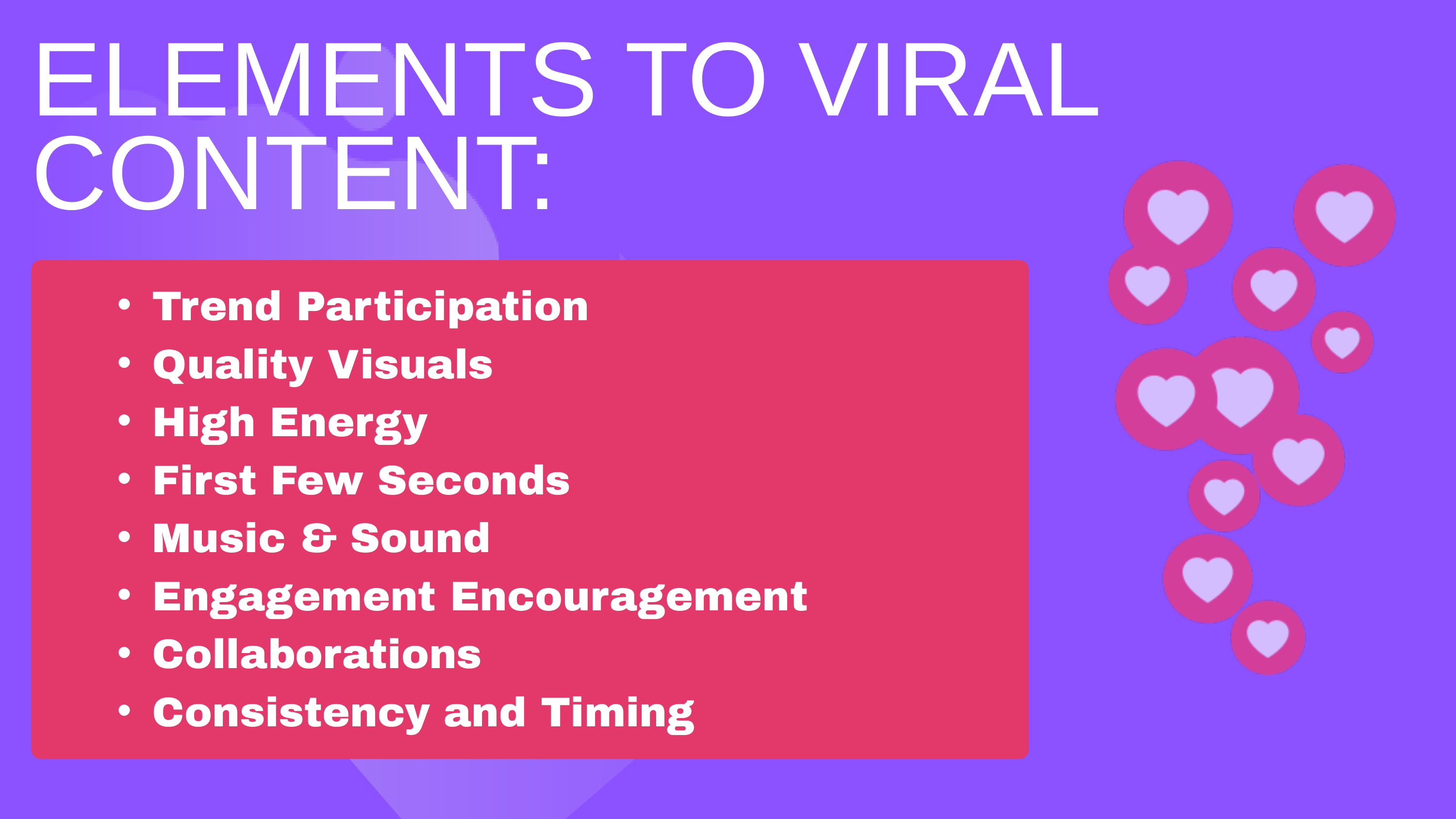

ELEMENTS TO VIRAL CONTENT:

Trend Participation
Quality Visuals
High Energy
First Few Seconds
Music & Sound
Engagement Encouragement
Collaborations
Consistency and Timing